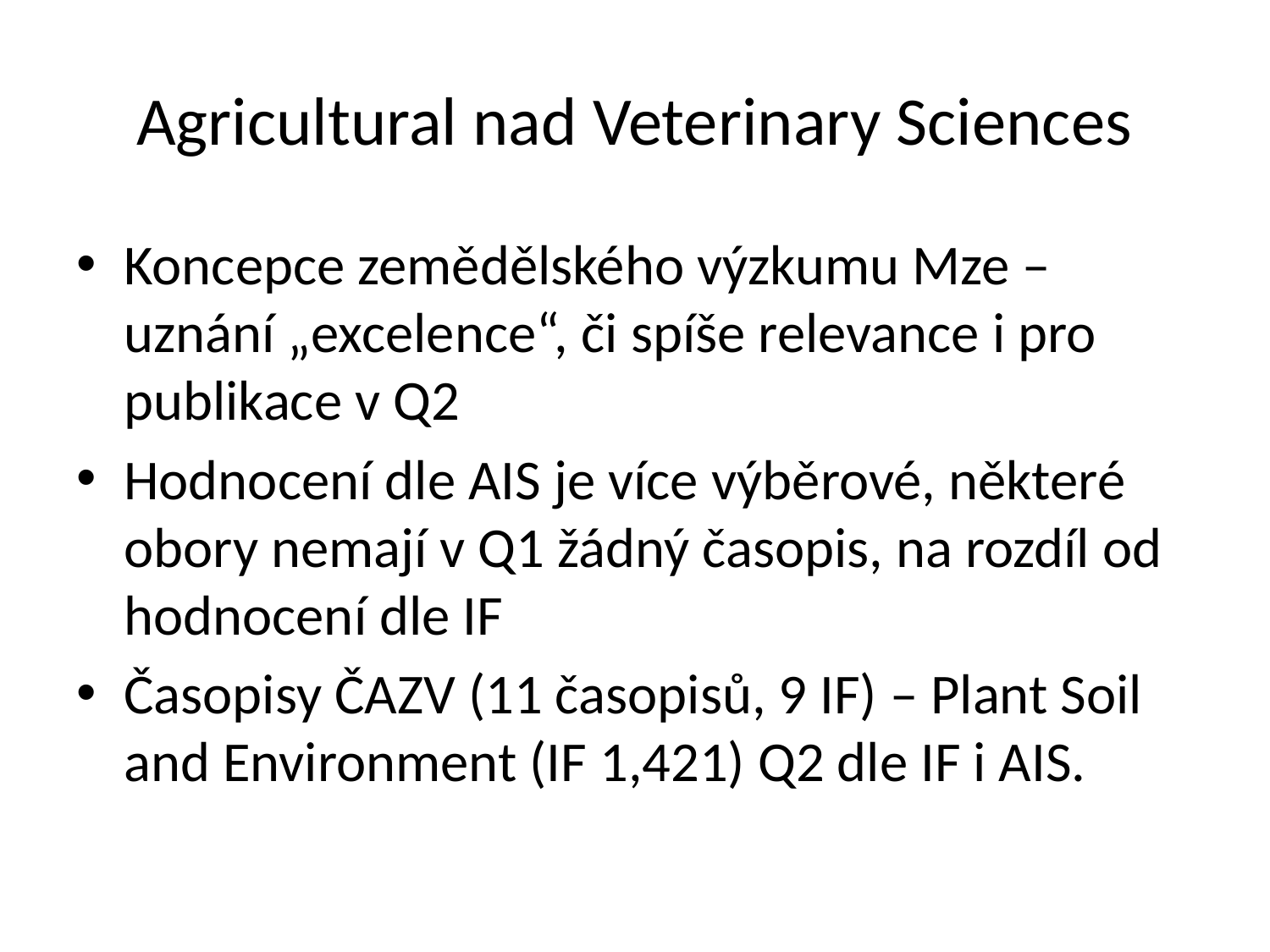

# Agricultural nad Veterinary Sciences
Koncepce zemědělského výzkumu Mze – uznání „excelence“, či spíše relevance i pro publikace v Q2
Hodnocení dle AIS je více výběrové, některé obory nemají v Q1 žádný časopis, na rozdíl od hodnocení dle IF
Časopisy ČAZV (11 časopisů, 9 IF) – Plant Soil and Environment (IF 1,421) Q2 dle IF i AIS.